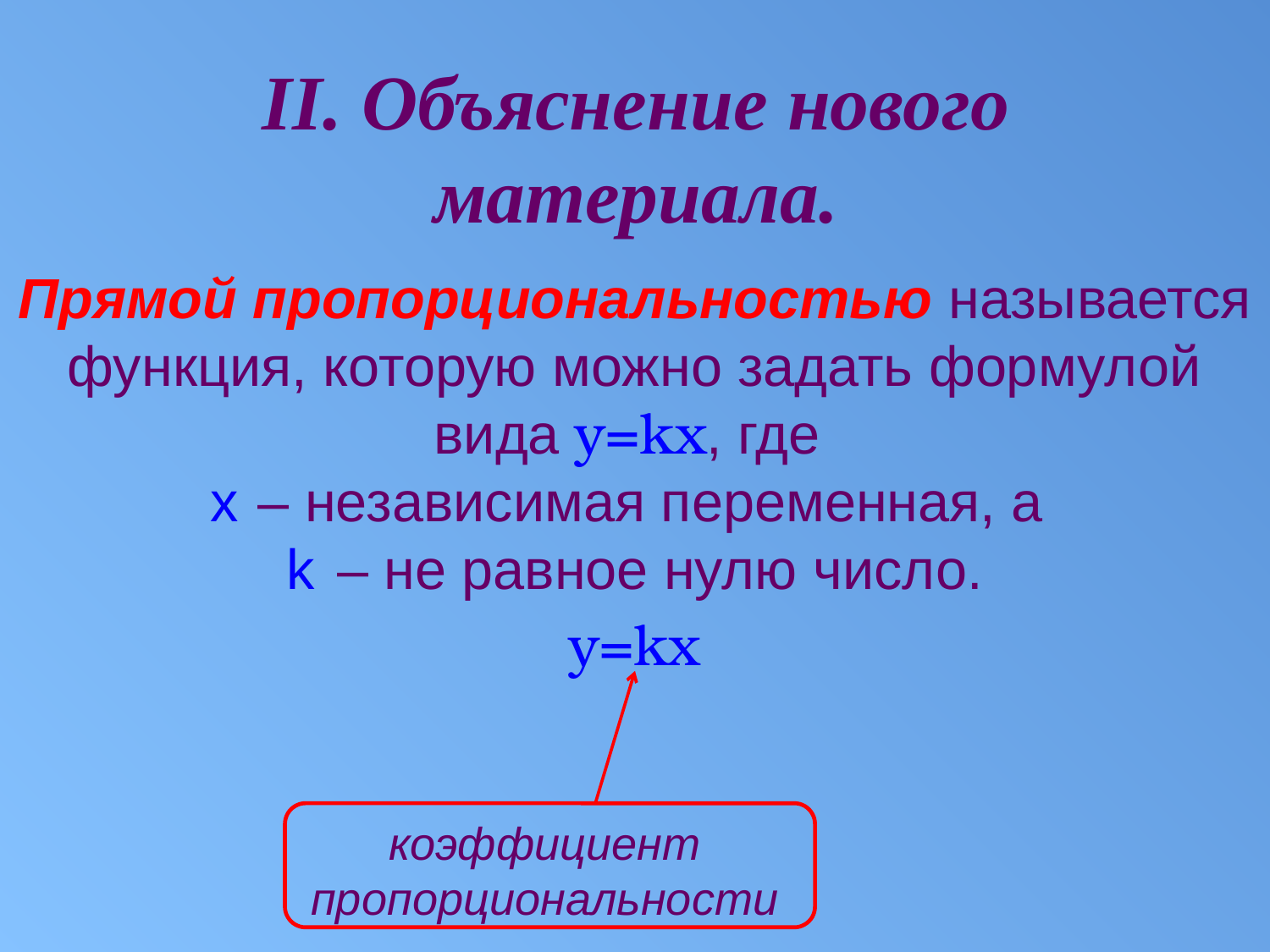

II. Объяснение нового материала.
Прямой пропорциональностью называется функция, которую можно задать формулой вида y=kx, где
x – независимая переменная, а
k – не равное нулю число.
y=kx

коэффициент пропорциональности